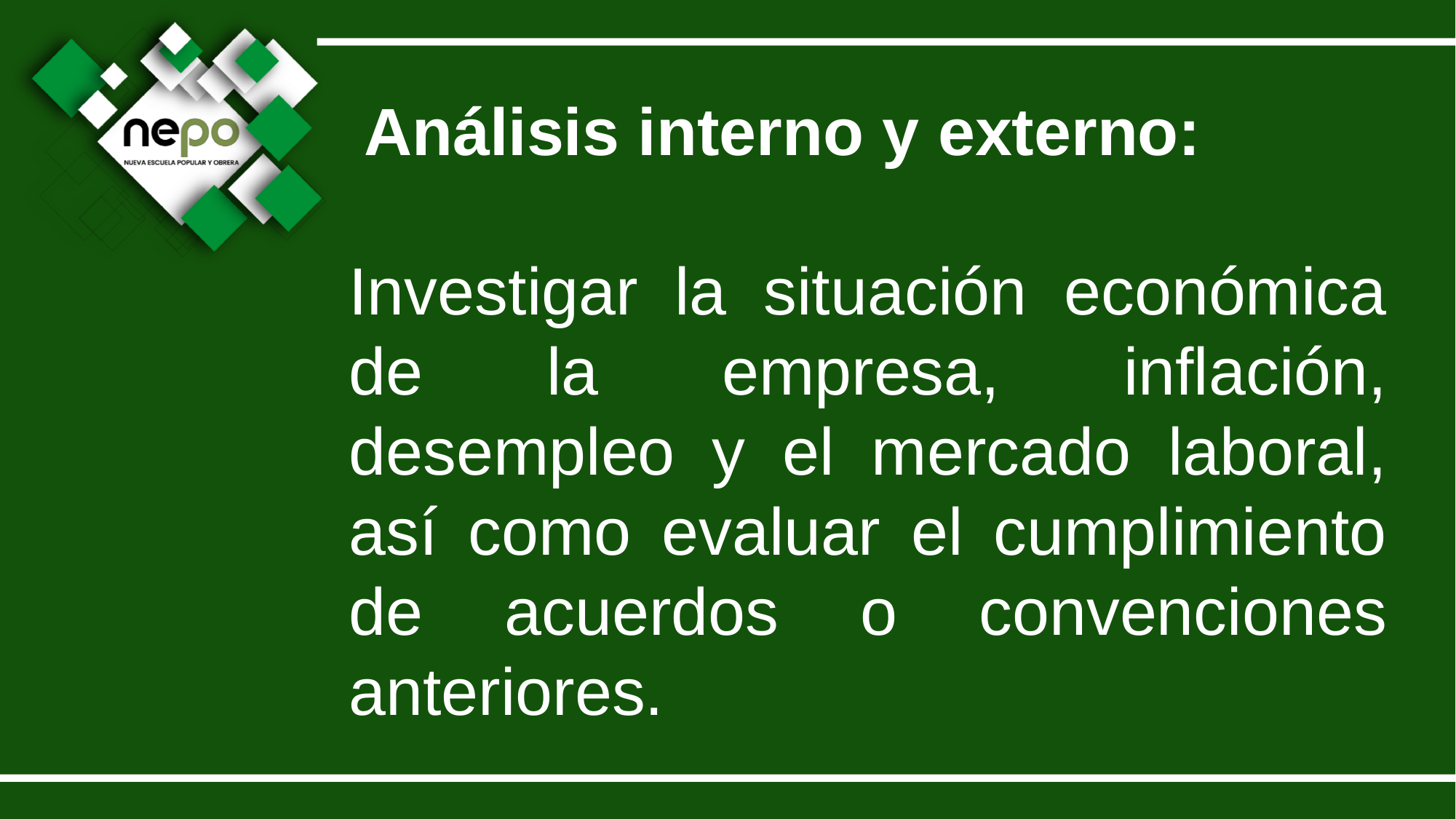

Análisis interno y externo:

Investigar la situación económica de la empresa, inflación, desempleo y el mercado laboral, así como evaluar el cumplimiento de acuerdos o convenciones anteriores.